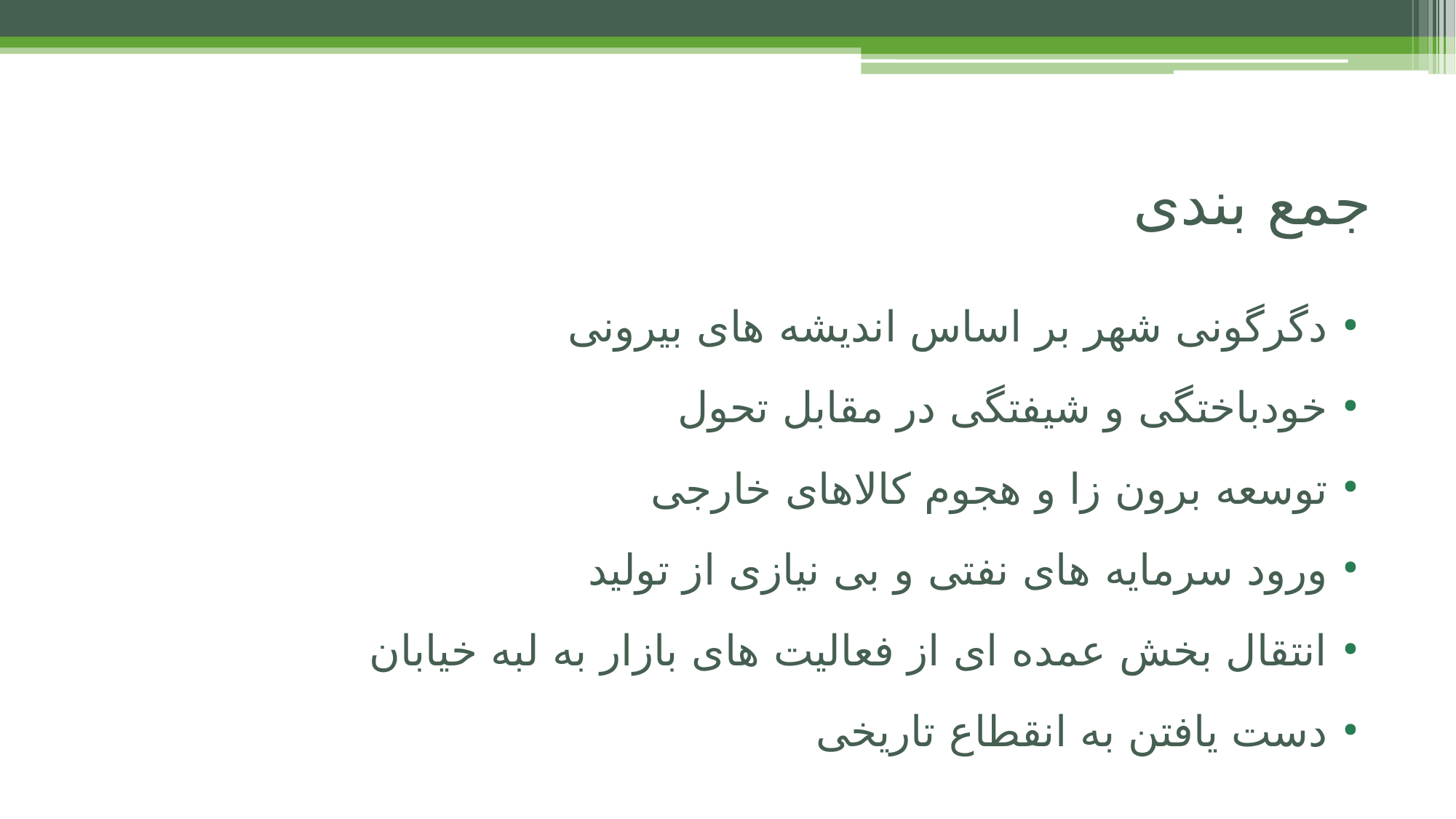

# جمع بندی
دگرگونی شهر بر اساس اندیشه های بیرونی
خودباختگی و شیفتگی در مقابل تحول
توسعه برون زا و هجوم کالاهای خارجی
ورود سرمایه های نفتی و بی نیازی از تولید
انتقال بخش عمده ای از فعالیت های بازار به لبه خیابان
دست یافتن به انقطاع تاریخی